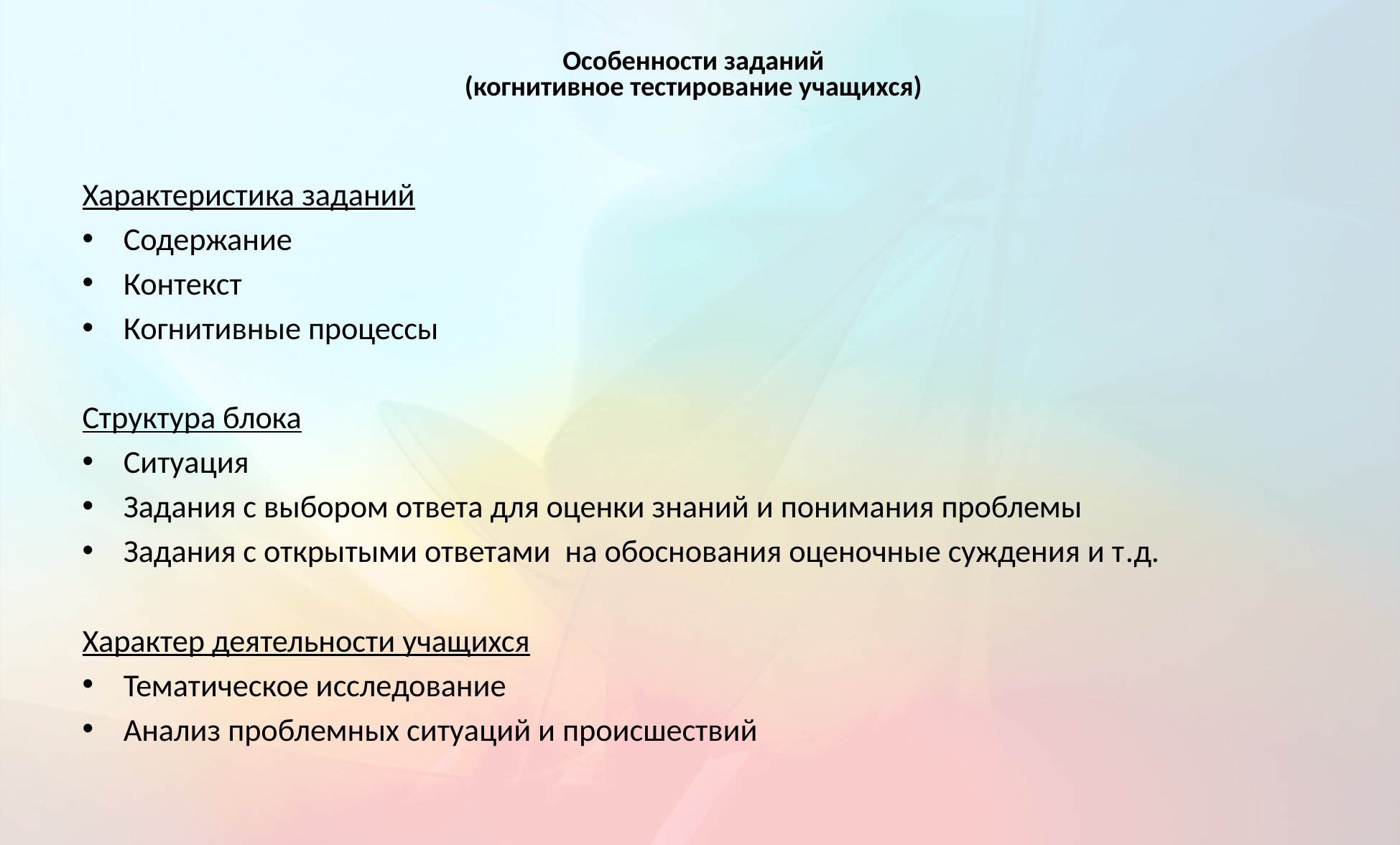

# Особенности заданий (когнитивное тестирование учащихся)

Характеристика заданий
Содержание
Контекст
Когнитивные процессы

Структура блока
Ситуация
Задания с выбором ответа для оценки знаний и понимания проблемы
Задания с открытыми ответами  на обоснования оценочные суждения и т.д.

Характер деятельности учащихся
Тематическое исследование
Анализ проблемных ситуаций и происшествий